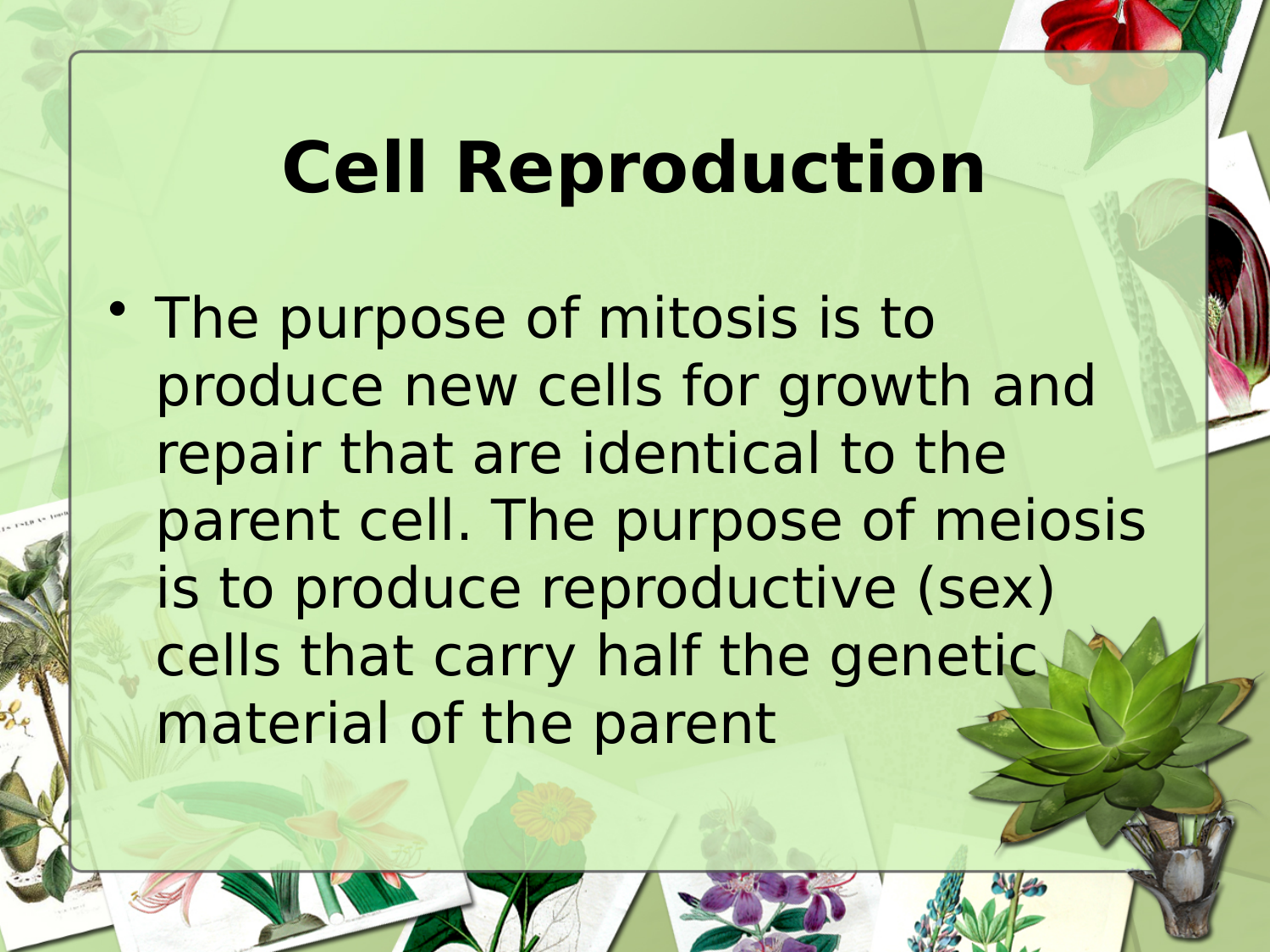

# Cell Reproduction
The purpose of mitosis is to produce new cells for growth and repair that are identical to the parent cell. The purpose of meiosis is to produce reproductive (sex) cells that carry half the genetic material of the parent